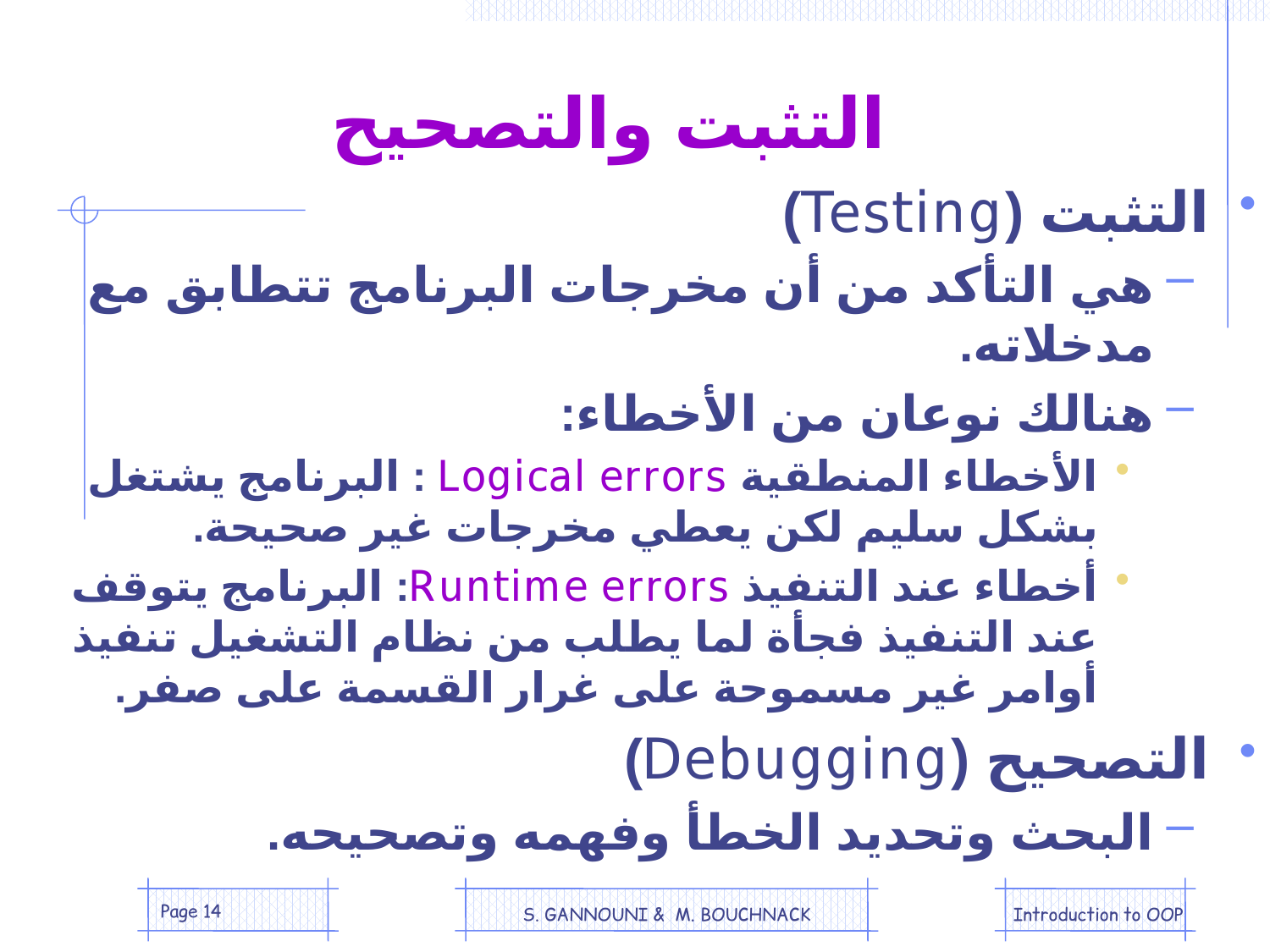

# التثبت والتصحيح
التثبت (Testing)
هي التأكد من أن مخرجات البرنامج تتطابق مع مدخلاته.
هنالك نوعان من الأخطاء:
الأخطاء المنطقية Logical errors : البرنامج يشتغل بشكل سليم لكن يعطي مخرجات غير صحيحة.
أخطاء عند التنفيذ Runtime errors: البرنامج يتوقف عند التنفيذ فجأة لما يطلب من نظام التشغيل تنفيذ أوامر غير مسموحة على غرار القسمة على صفر.
التصحيح (Debugging)
البحث وتحديد الخطأ وفهمه وتصحيحه.
Page 14
S. GANNOUNI &  M. BOUCHNACK
Introduction to OOP